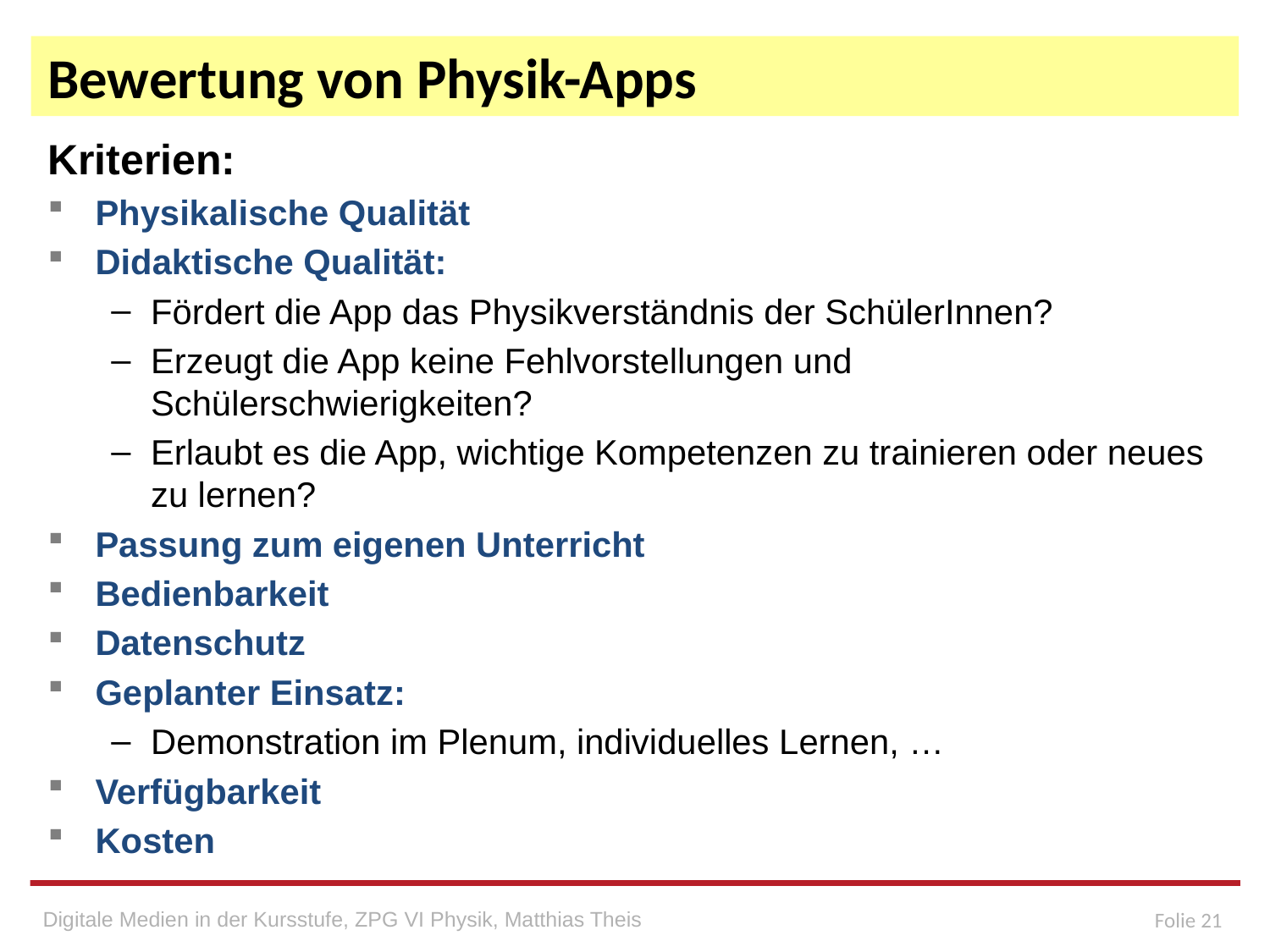

# Bewertung von Physik-Apps
Kriterien:
Physikalische Qualität
Didaktische Qualität:
Fördert die App das Physikverständnis der SchülerInnen?
Erzeugt die App keine Fehlvorstellungen und Schülerschwierigkeiten?
Erlaubt es die App, wichtige Kompetenzen zu trainieren oder neues zu lernen?
Passung zum eigenen Unterricht
Bedienbarkeit
Datenschutz
Geplanter Einsatz:
Demonstration im Plenum, individuelles Lernen, …
Verfügbarkeit
Kosten
Digitale Medien in der Kursstufe, ZPG VI Physik, Matthias Theis
Folie 21